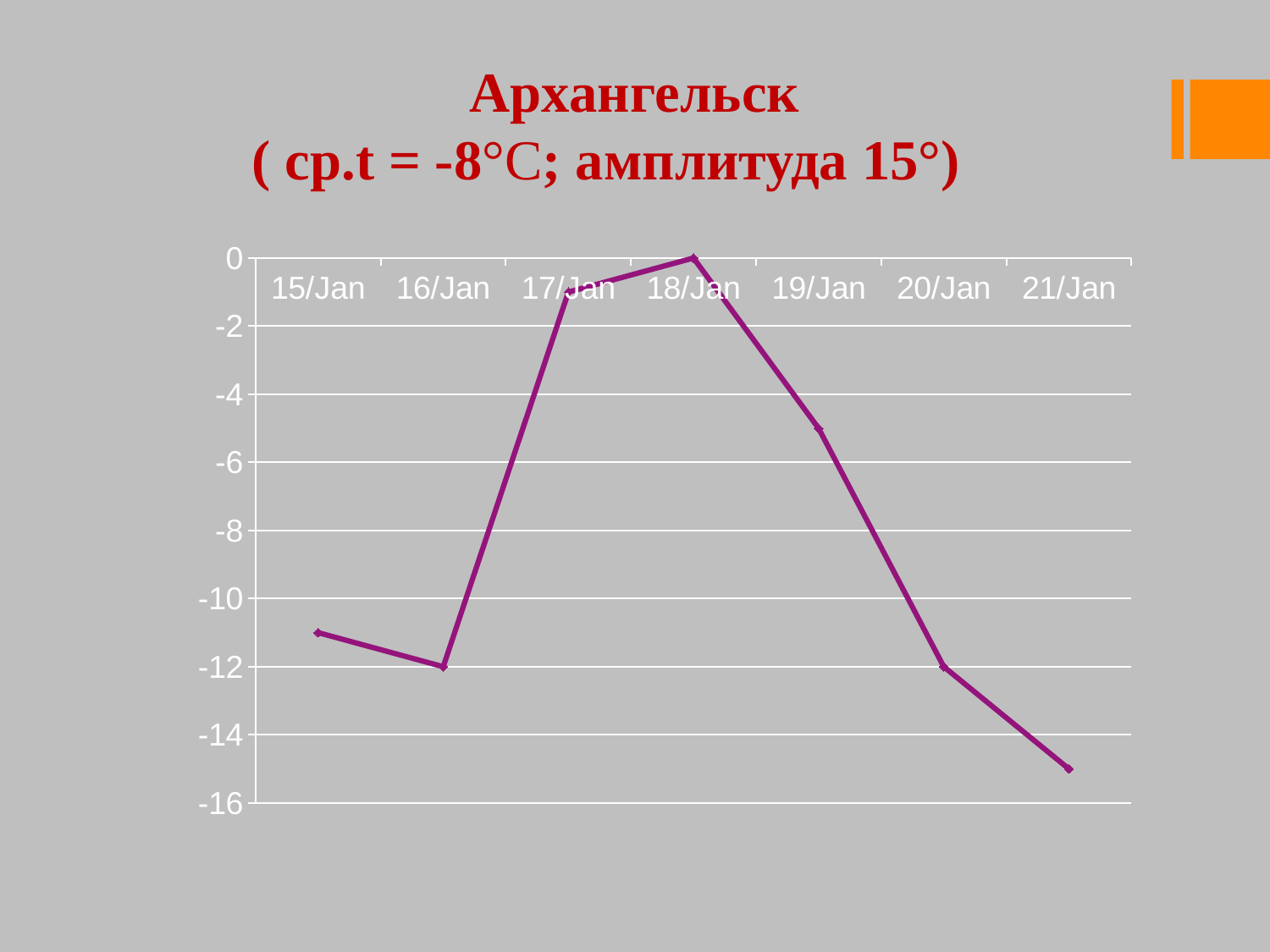

Архангельск
     ( ср.t = -8°C; амплитуда 15°)

### Chart

| Category |  |
|---|---|
| 42750 | -11.0 |
| 42751 | -12.0 |
| 42752 | -1.0 |
| 42753 | 0.0 |
| 42754 | -5.0 |
| 42755 | -12.0 |
| 42756 | -15.0 |